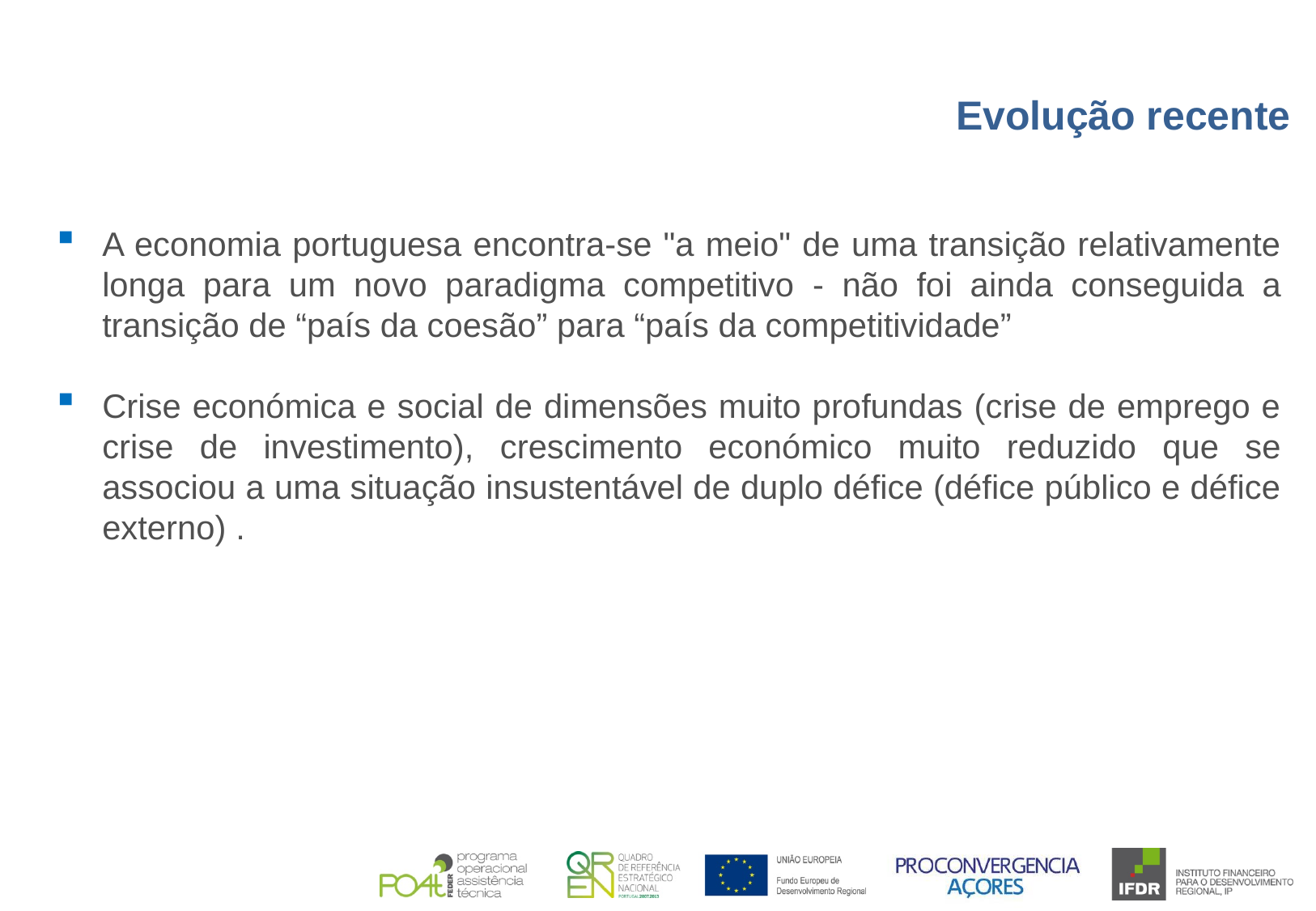

Evolução recente
A economia portuguesa encontra-se "a meio" de uma transição relativamente longa para um novo paradigma competitivo - não foi ainda conseguida a transição de “país da coesão” para “país da competitividade”
Crise económica e social de dimensões muito profundas (crise de emprego e crise de investimento), crescimento económico muito reduzido que se associou a uma situação insustentável de duplo défice (défice público e défice externo) .